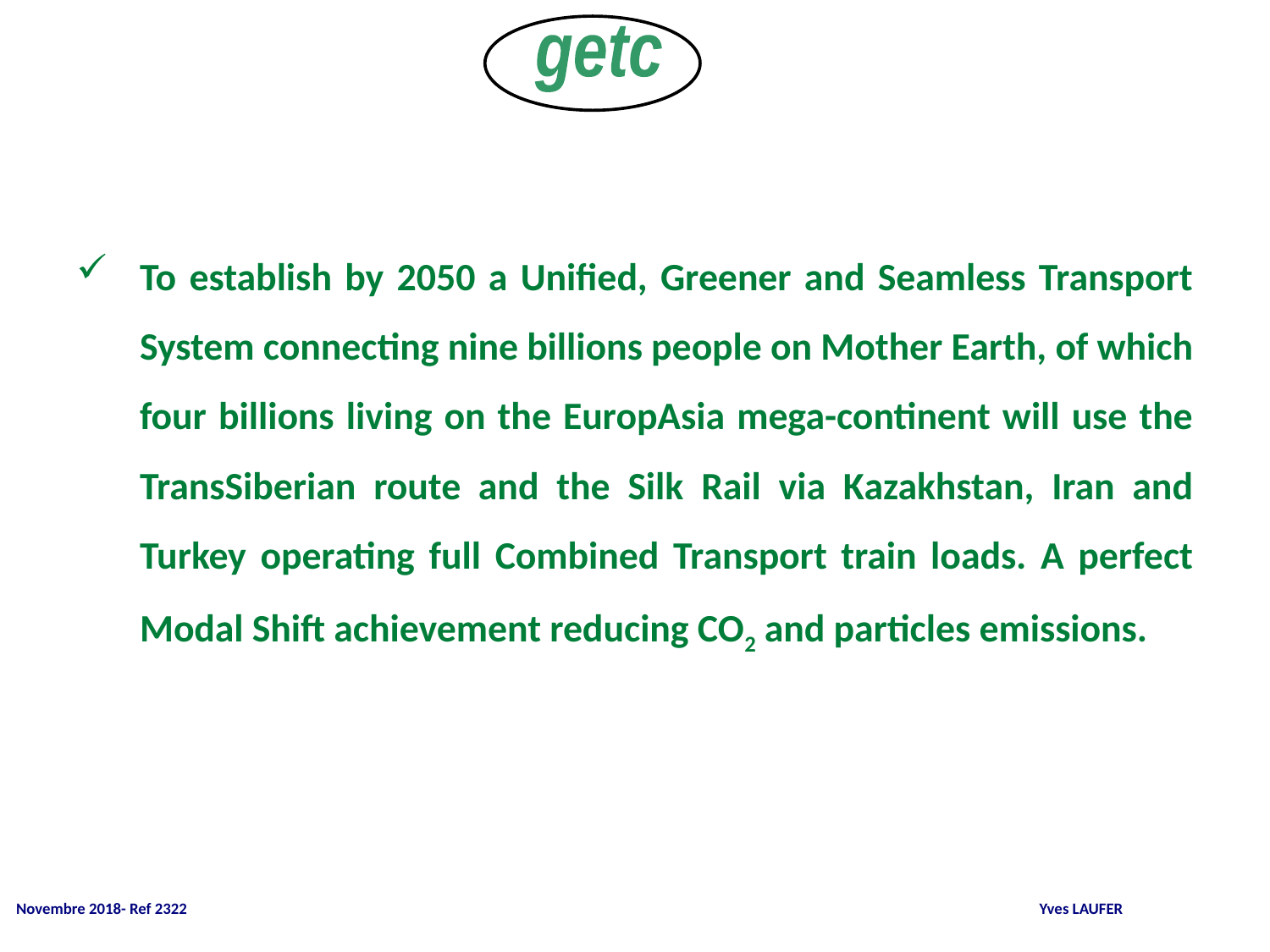

getc
To establish by 2050 a Unified, Greener and Seamless Transport System connecting nine billions people on Mother Earth, of which four billions living on the EuropAsia mega-continent will use the TransSiberian route and the Silk Rail via Kazakhstan, Iran and Turkey operating full Combined Transport train loads. A perfect Modal Shift achievement reducing CO2 and particles emissions.

 Novembre 2018- Ref 2322                                                                                                                       				   Yves LAUFER